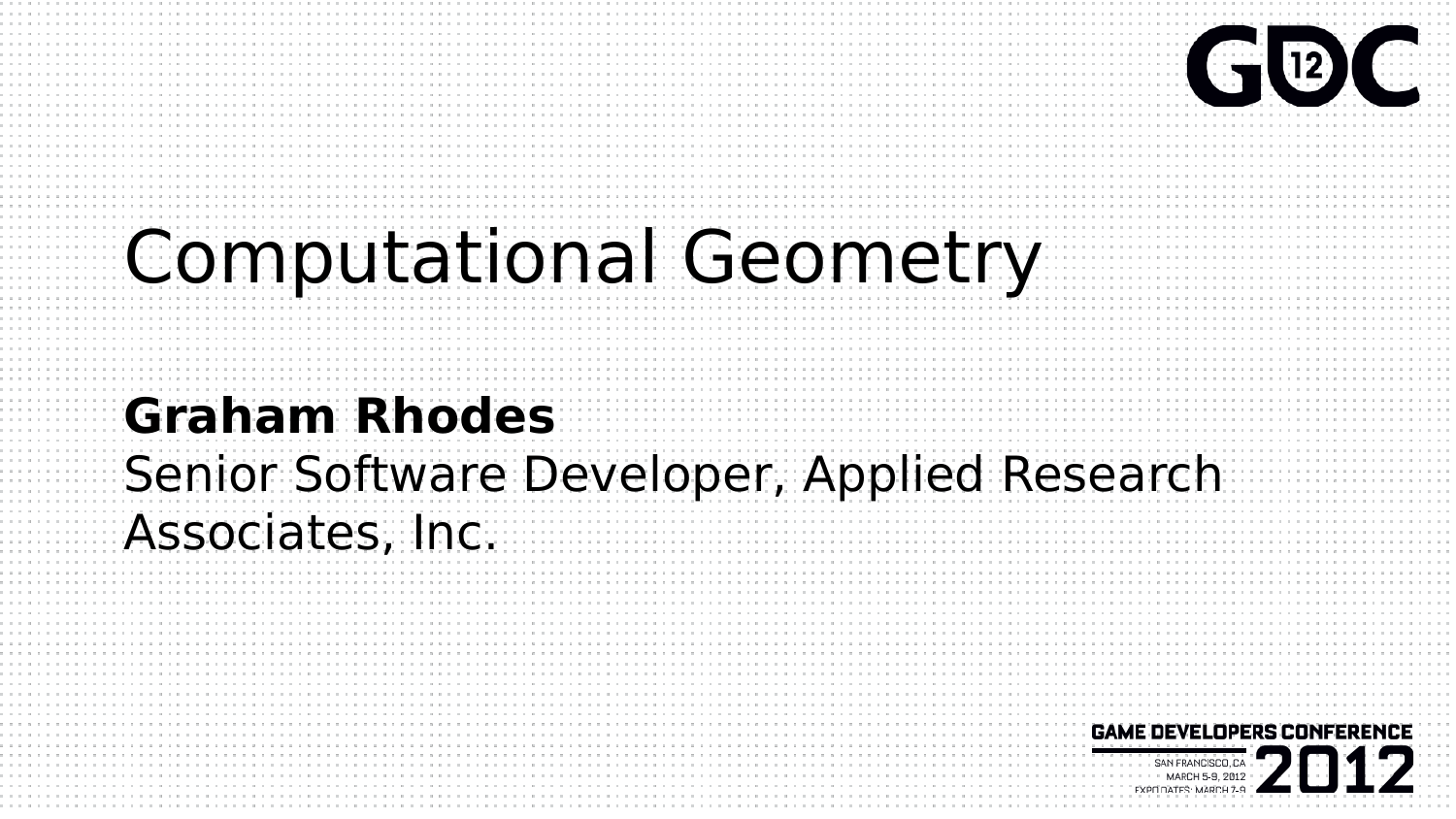

Computational Geometry
Graham Rhodes
Senior Software Developer, Applied Research Associates, Inc.